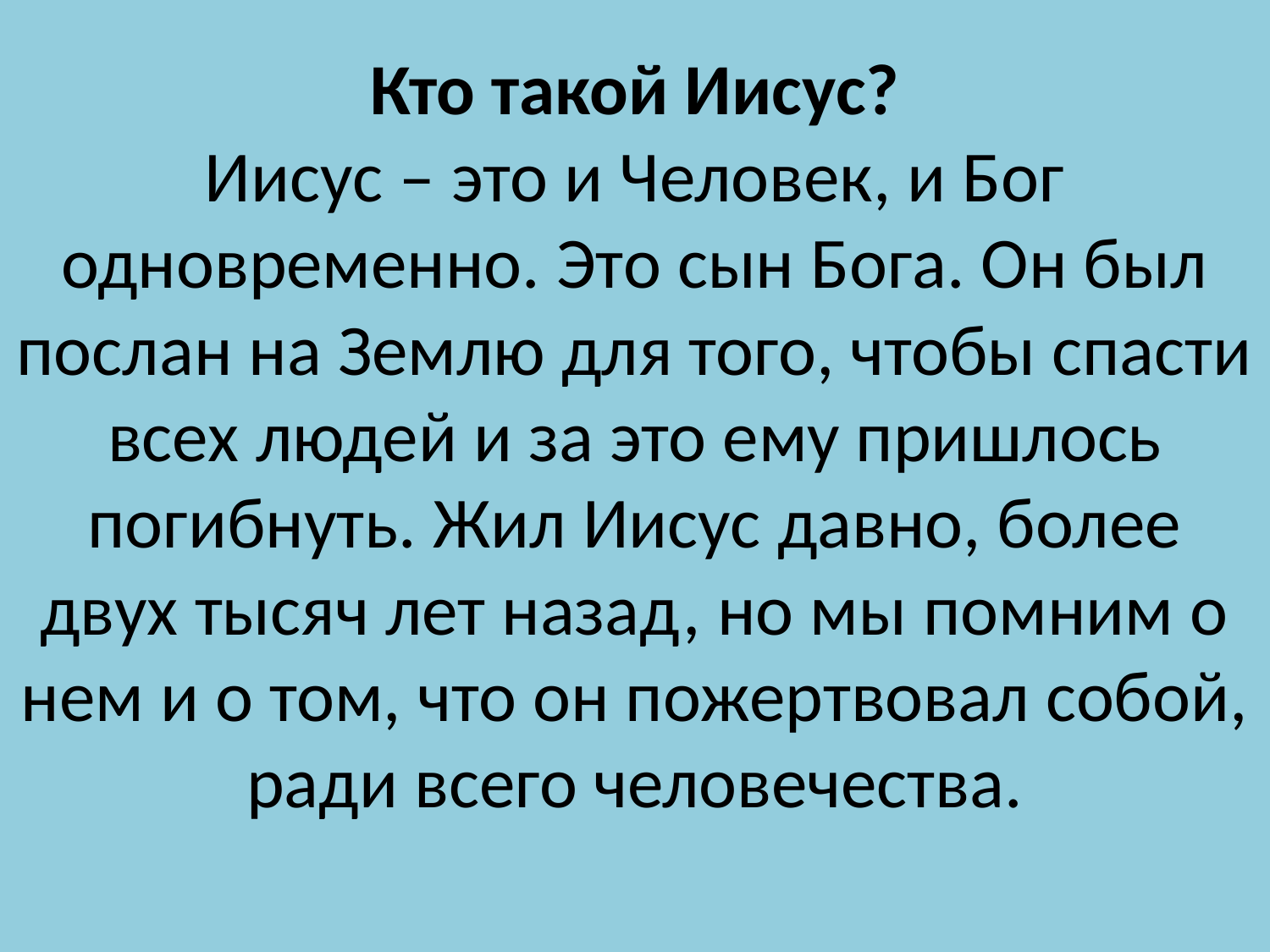

# Кто такой Иисус? Иисус – это и Человек, и Бог одновременно. Это сын Бога. Он был послан на Землю для того, чтобы спасти всех людей и за это ему пришлось погибнуть. Жил Иисус давно, более двух тысяч лет назад, но мы помним о нем и о том, что он пожертвовал собой, ради всего человечества.